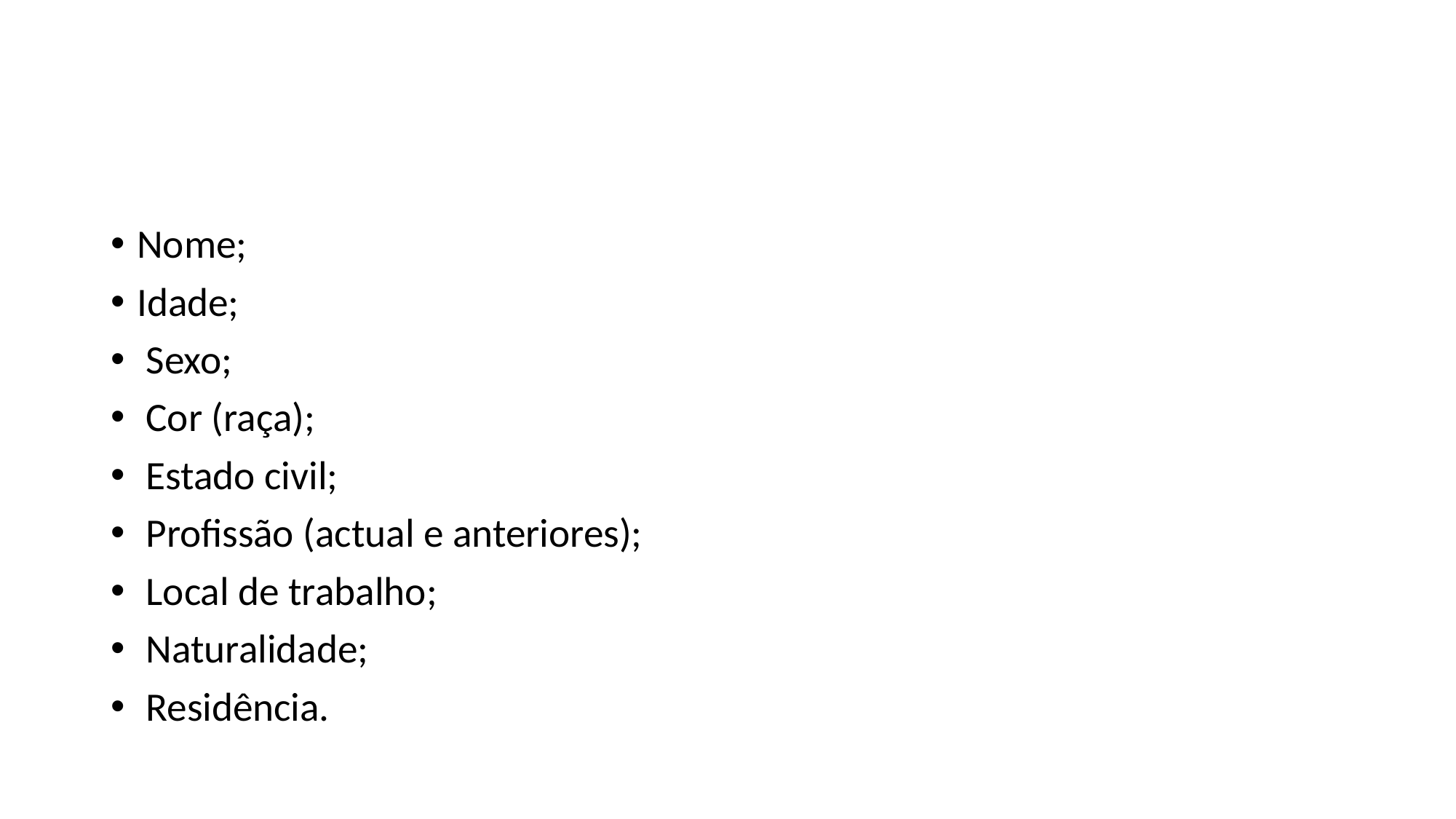

#
Nome;
Idade;
 Sexo;
 Cor (raça);
 Estado civil;
 Profissão (actual e anteriores);
 Local de trabalho;
 Naturalidade;
 Residência.